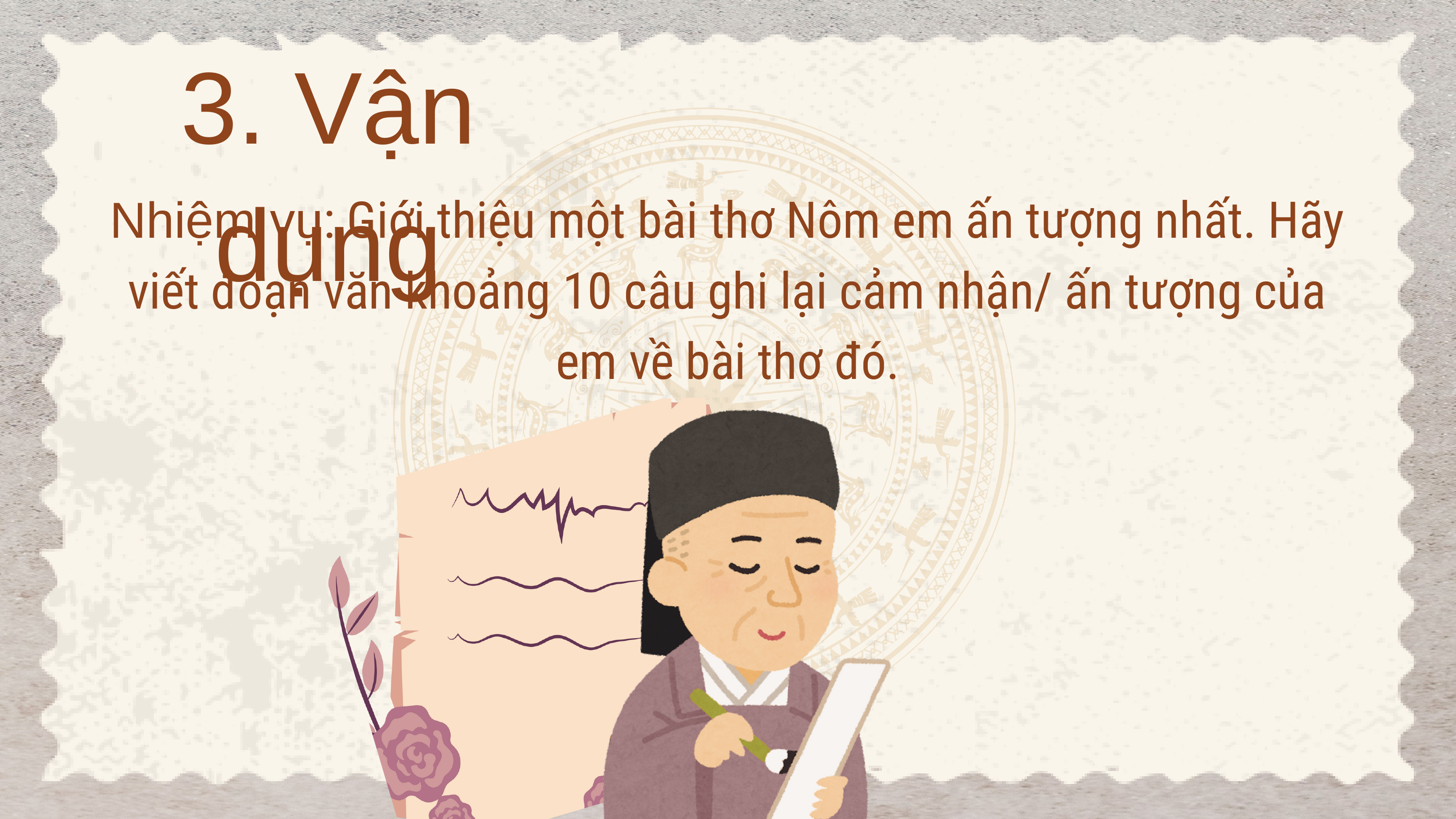

3. Vận dụng

Nhiệm vụ: Giới thiệu một bài thơ Nôm em ấn tượng nhất. Hãy viết đoạn văn khoảng 10 câu ghi lại cảm nhận/ ấn tượng của em về bài thơ đó.